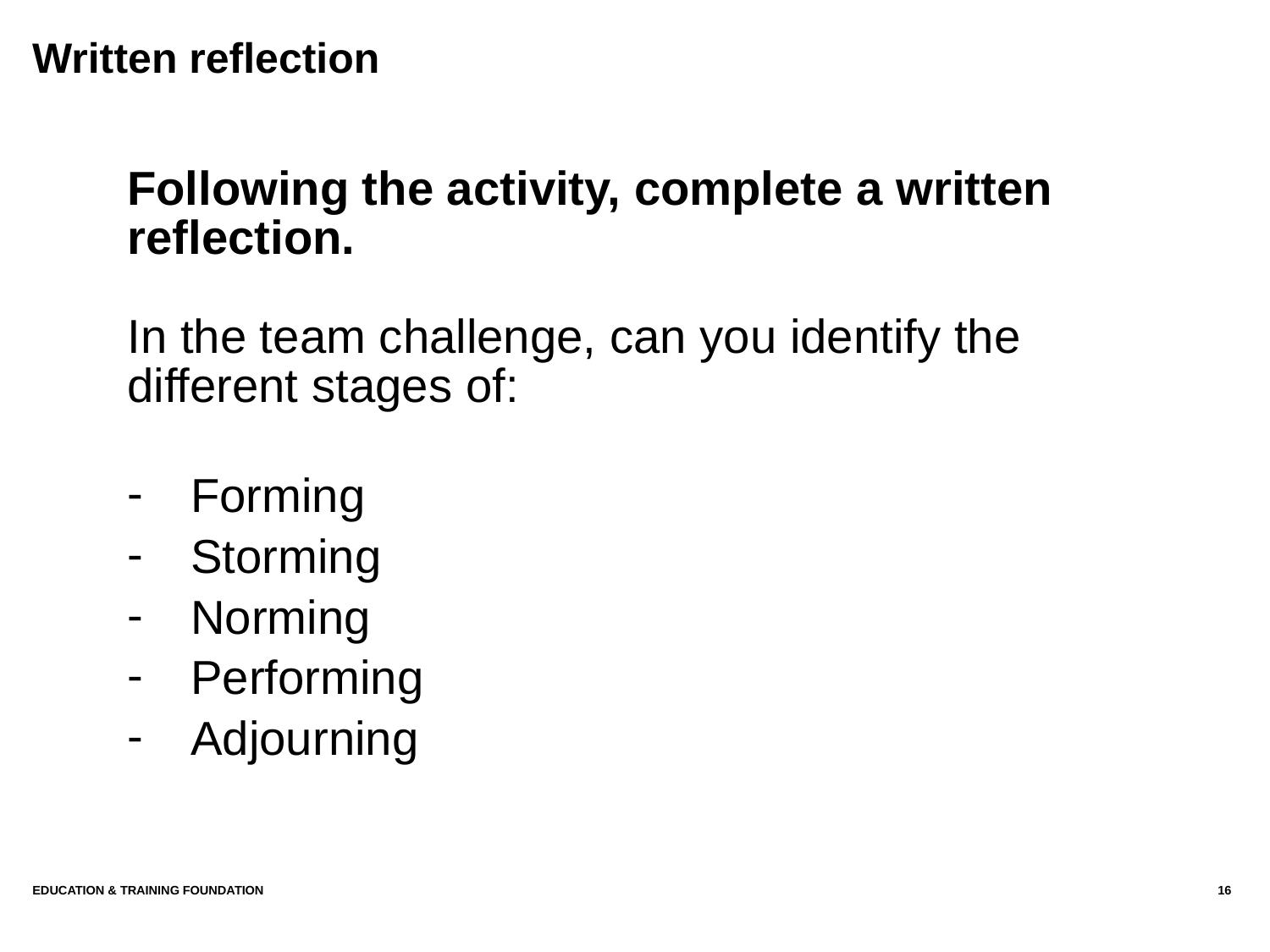

# Written reflection
Following the activity, complete a written reflection.

In the team challenge, can you identify the different stages of:

Forming
Storming
Norming
Performing
Adjourning

Education & Training Foundation
16